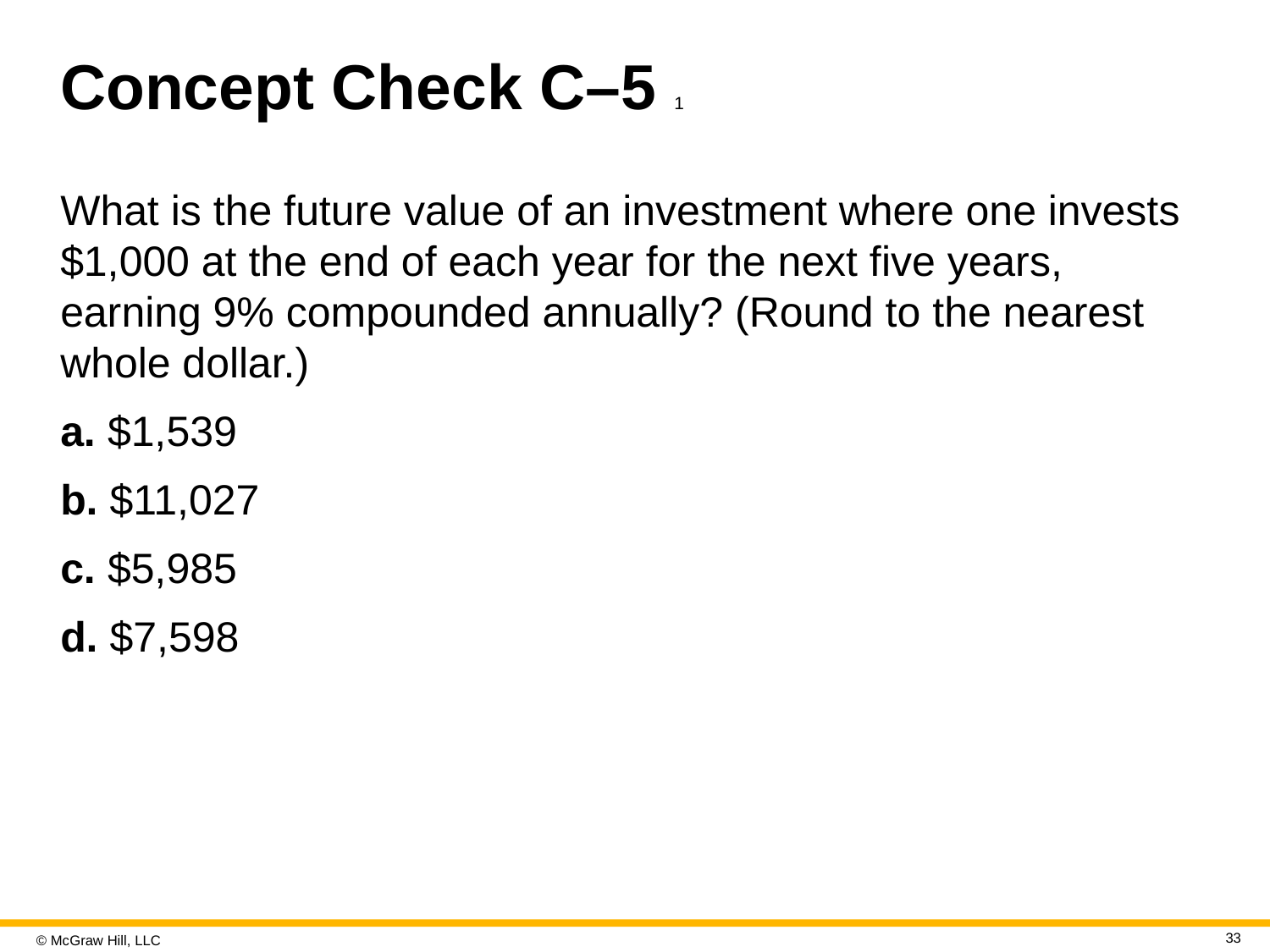

# Concept Check C–5 1
What is the future value of an investment where one invests $1,000 at the end of each year for the next five years, earning 9% compounded annually? (Round to the nearest whole dollar.)
a. $1,539
b. $11,027
c. $5,985
d. $7,598
33